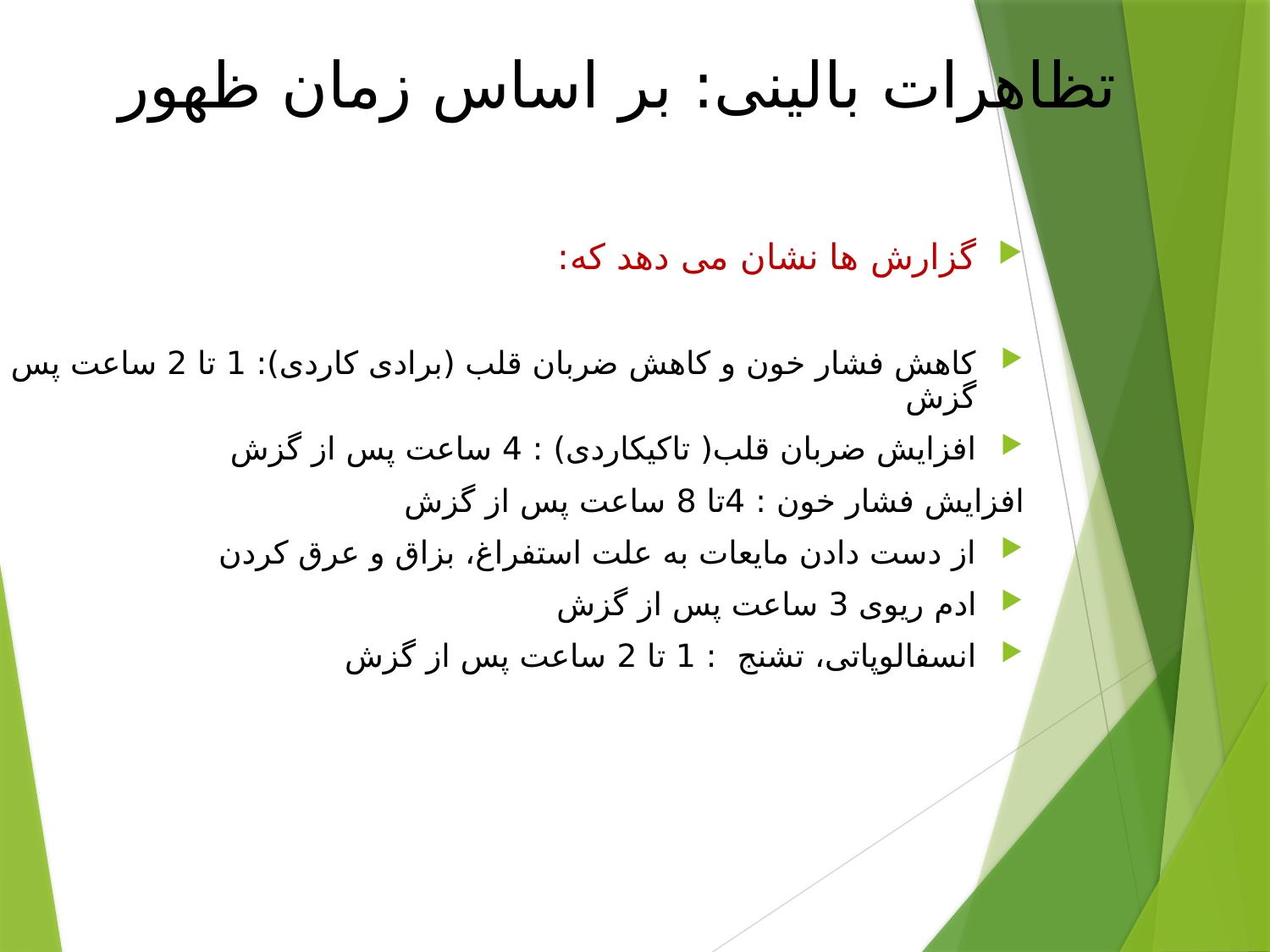

# تظاهرات بالینی: بر اساس زمان ظهور
گزارش ها نشان می دهد که:

کاهش فشار خون و کاهش ضربان قلب (برادی کاردی): 1 تا 2 ساعت پس از گزش
افزایش ضربان قلب( تاکیکاردی) : 4 ساعت پس از گزش
افزایش فشار خون : 4تا 8 ساعت پس از گزش
از دست دادن مایعات به علت استفراغ، بزاق و عرق کردن
ادم ریوی 3 ساعت پس از گزش
انسفالوپاتی، تشنج  : 1 تا 2 ساعت پس از گزش